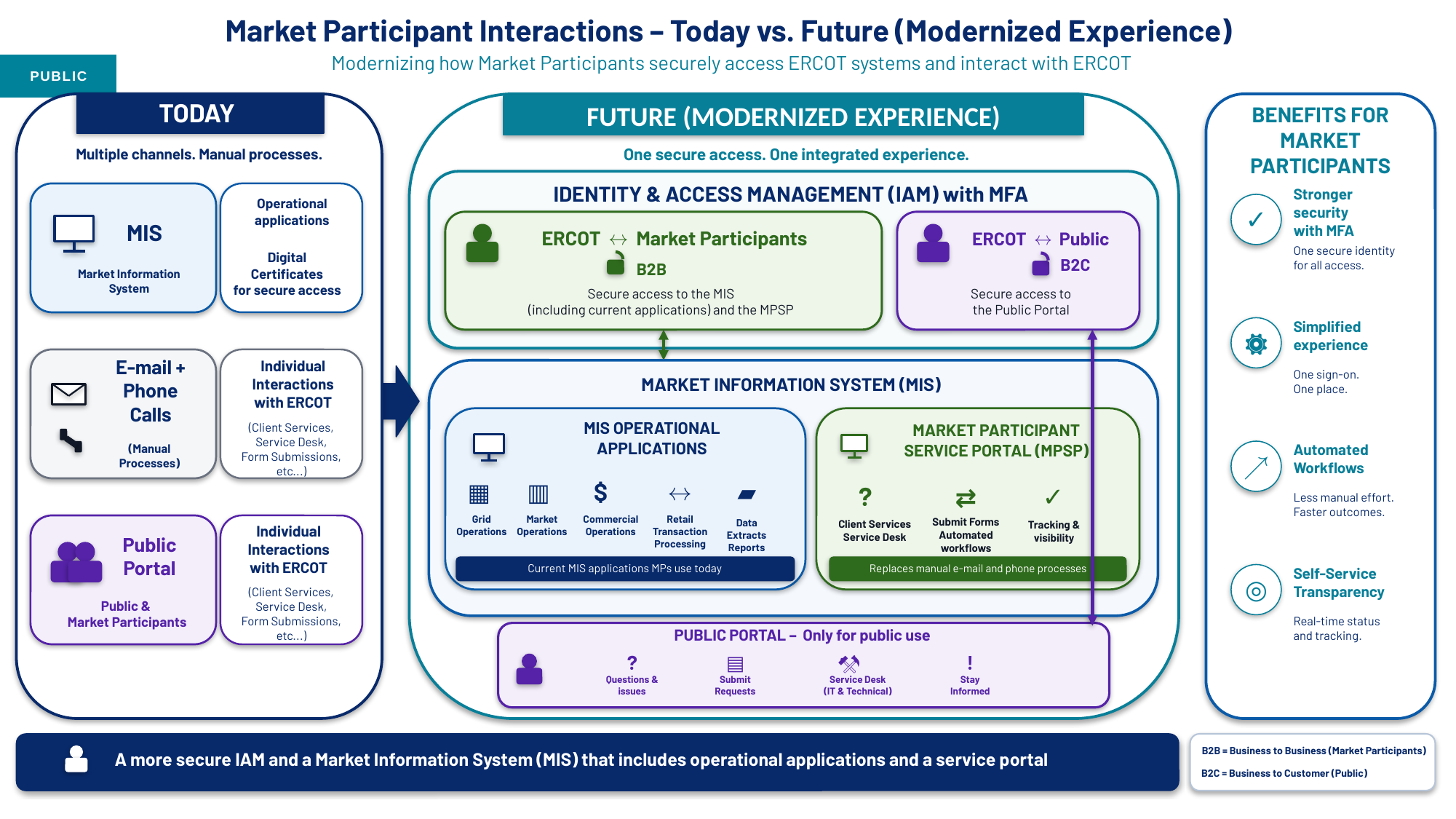

Market Participant Interactions – Today vs. Future (Modernized Experience)
Modernizing how Market Participants securely access ERCOT systems and interact with ERCOT
TODAY

Multiple channels. Manual processes.

Operational
applications
MIS

Digital Certificates
for secure access
Market Information
System

Individual
Interactions
with ERCOT
E-mail +
Phone Calls

(Client Services,
Service Desk,
Form Submissions, etc...)

(Manual Processes)

Individual
Interactions
with ERCOT
Public Portal

(Client Services,
Service Desk,
Form Submissions, etc...)
Public &
Market Participants

BENEFITS FOR
MARKET PARTICIPANTS
Stronger security
with MFA

✓
One secure identity
for all access.
Simplified experience

⚙
One sign-on.
One place.
Automated Workflows

↗
Less manual effort.
Faster outcomes.
Self-Service
Transparency

◎
Real-time status
and tracking.

B2B = Business to Business (Market Participants)
A more secure IAM and a Market Information System (MIS) that includes operational applications and a service portal

B2C = Business to Customer (Public)

FUTURE (MODERNIZED EXPERIENCE)
One secure access. One integrated experience.

IDENTITY & ACCESS MANAGEMENT (IAM) with MFA

ERCOT  ↔  Market Participants

B2B
Secure access to the MIS
(including current applications) and the MPSP

ERCOT  ↔  Public

B2C

Secure access to
the Public Portal
PUBLIC PORTAL –  Only for public use

?
▤
⚒
!

Service Desk
(IT & Technical)
Questions &
issues
Submit
Requests
Stay
Informed

MARKET INFORMATION SYSTEM (MIS)

MIS OPERATIONAL APPLICATIONS

▦
▥
$
↔
▰
Grid
Operations
Market Operations
Commercial Operations

Retail
Transaction
Processing
Data
Extracts Reports

Current MIS applications MPs use today

MARKET PARTICIPANT
SERVICE PORTAL (MPSP)

?
✓
⇄
Tracking &
visibility
Submit Forms
Automated
workflows
Client Services Service Desk

Replaces manual e-mail and phone processes